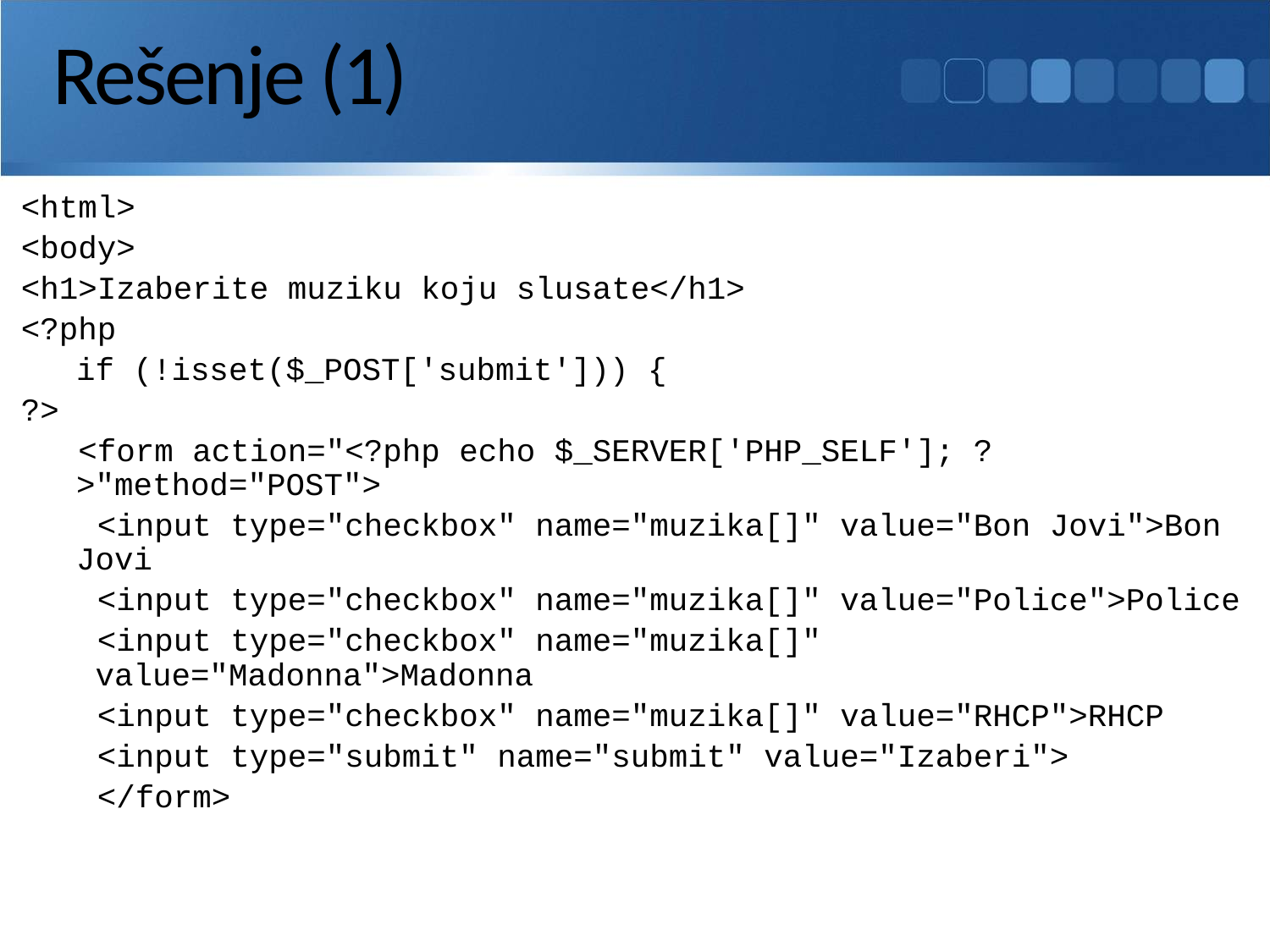

# Rešenje (1)
<html>
<body>
<h1>Izaberite muziku koju slusate</h1>
<?php
	if (!isset($_POST['submit'])) {
?>
   <form action="<?php echo $_SERVER['PHP_SELF']; ?>"method="POST">
    <input type="checkbox" name="muzika[]" value="Bon Jovi">Bon Jovi
    <input type="checkbox" name="muzika[]" value="Police">Police
    <input type="checkbox" name="muzika[]"
 value="Madonna">Madonna
    <input type="checkbox" name="muzika[]" value="RHCP">RHCP
    <input type="submit" name="submit" value="Izaberi">
    </form>
170